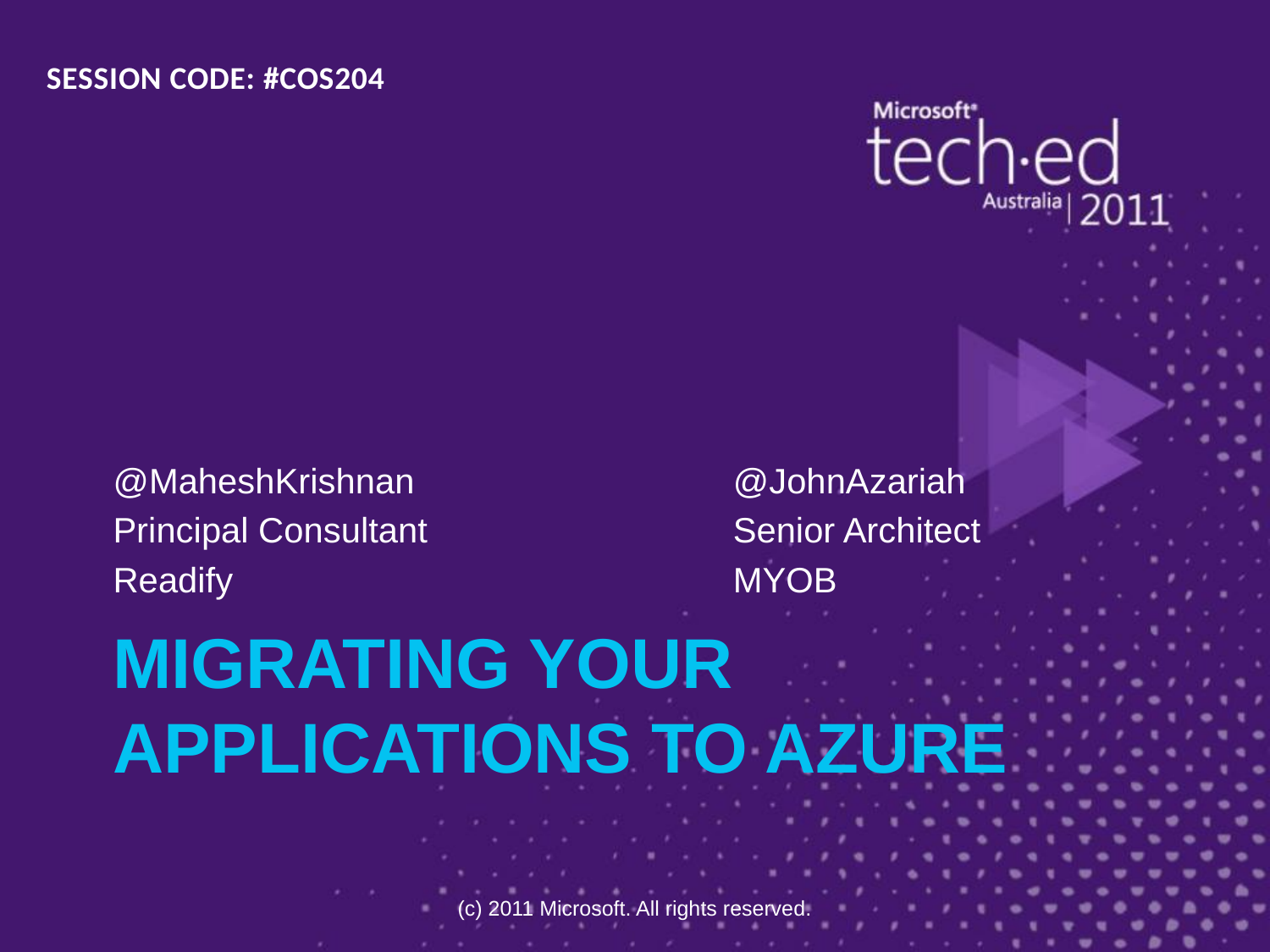

SESSION CODE: #COS204
@MaheshKrishnan
Principal Consultant
Readify
@JohnAzariah
Senior Architect
MYOB
# Migrating your applications to Azure
(c) 2011 Microsoft. All rights reserved.